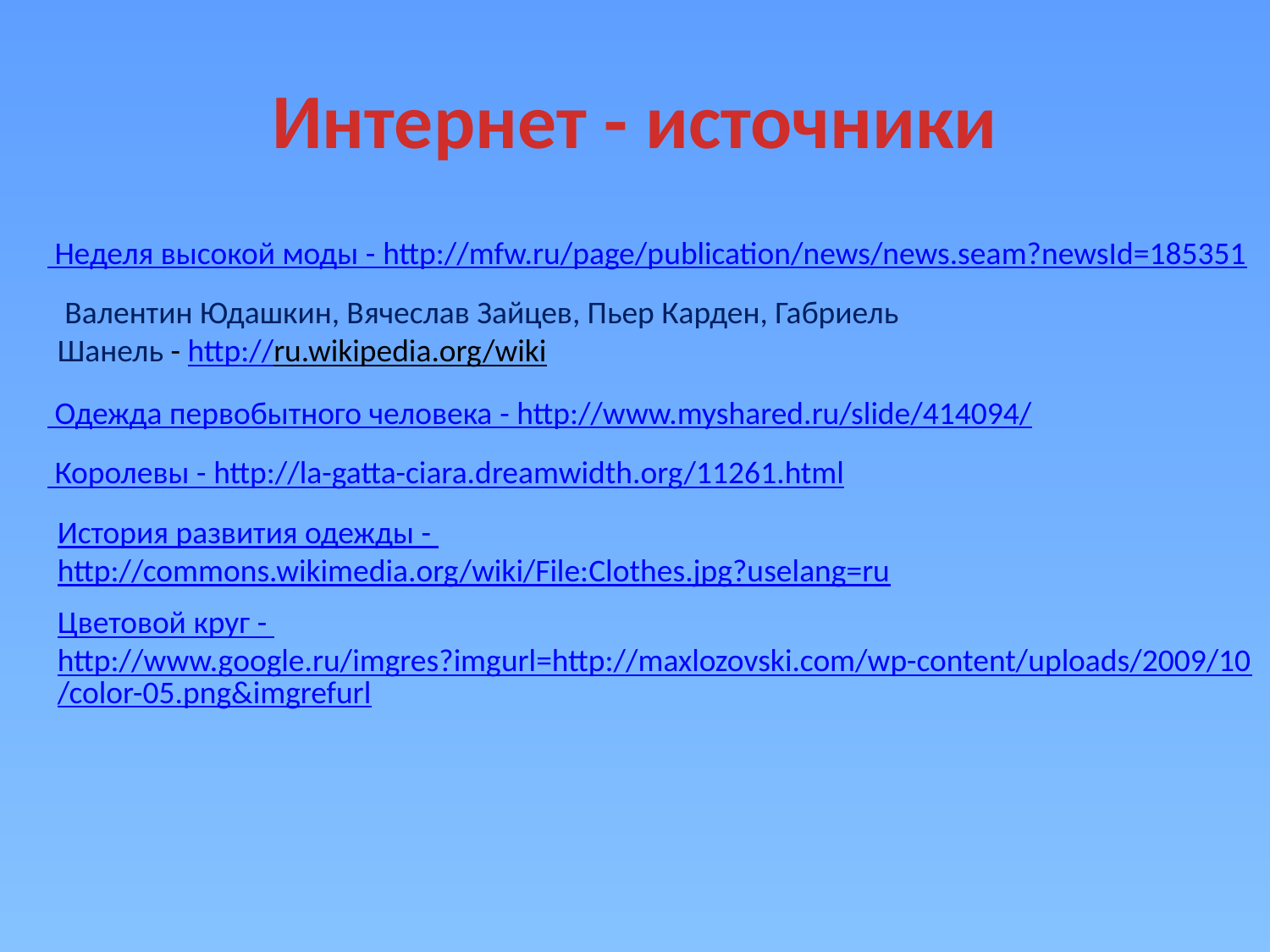

# Интернет - источники
 Неделя высокой моды - http://mfw.ru/page/publication/news/news.seam?newsId=185351
 Валентин Юдашкин, Вячеслав Зайцев, Пьер Карден, Габриель Шанель - http://ru.wikipedia.org/wiki
 Одежда первобытного человека - http://www.myshared.ru/slide/414094/
 Королевы - http://la-gatta-ciara.dreamwidth.org/11261.html
История развития одежды - http://commons.wikimedia.org/wiki/File:Clothes.jpg?uselang=ru
Цветовой круг - http://www.google.ru/imgres?imgurl=http://maxlozovski.com/wp-content/uploads/2009/10/color-05.png&imgrefurl